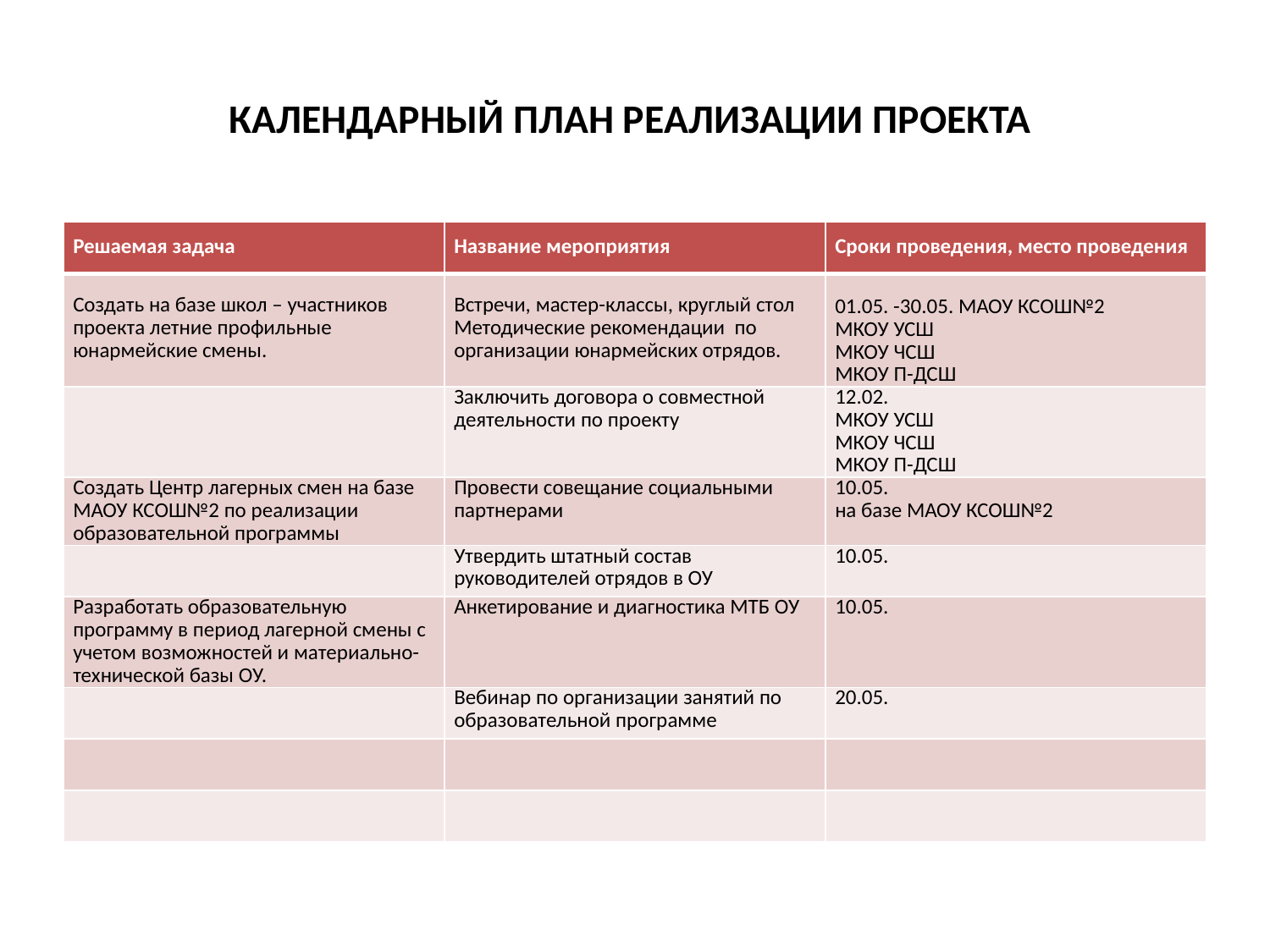

# КАЛЕНДАРНЫЙ ПЛАН РЕАЛИЗАЦИИ ПРОЕКТА
| Решаемая задача | Название мероприятия | Сроки проведения, место проведения |
| --- | --- | --- |
| Создать на базе школ – участников проекта летние профильные юнармейские смены. | Встречи, мастер-классы, круглый стол Методические рекомендации по организации юнармейских отрядов. | 01.05. -30.05. МАОУ КСОШ№2 МКОУ УСШ МКОУ ЧСШ МКОУ П-ДСШ |
|  | Заключить договора о совместной деятельности по проекту | 12.02. МКОУ УСШ МКОУ ЧСШ МКОУ П-ДСШ |
| Создать Центр лагерных смен на базе МАОУ КСОШ№2 по реализации образовательной программы | Провести совещание социальными партнерами | 10.05. на базе МАОУ КСОШ№2 |
|  | Утвердить штатный состав руководителей отрядов в ОУ | 10.05. |
| Разработать образовательную программу в период лагерной смены с учетом возможностей и материально-технической базы ОУ. | Анкетирование и диагностика МТБ ОУ | 10.05. |
|  | Вебинар по организации занятий по образовательной программе | 20.05. |
|  |  |  |
|  |  |  |